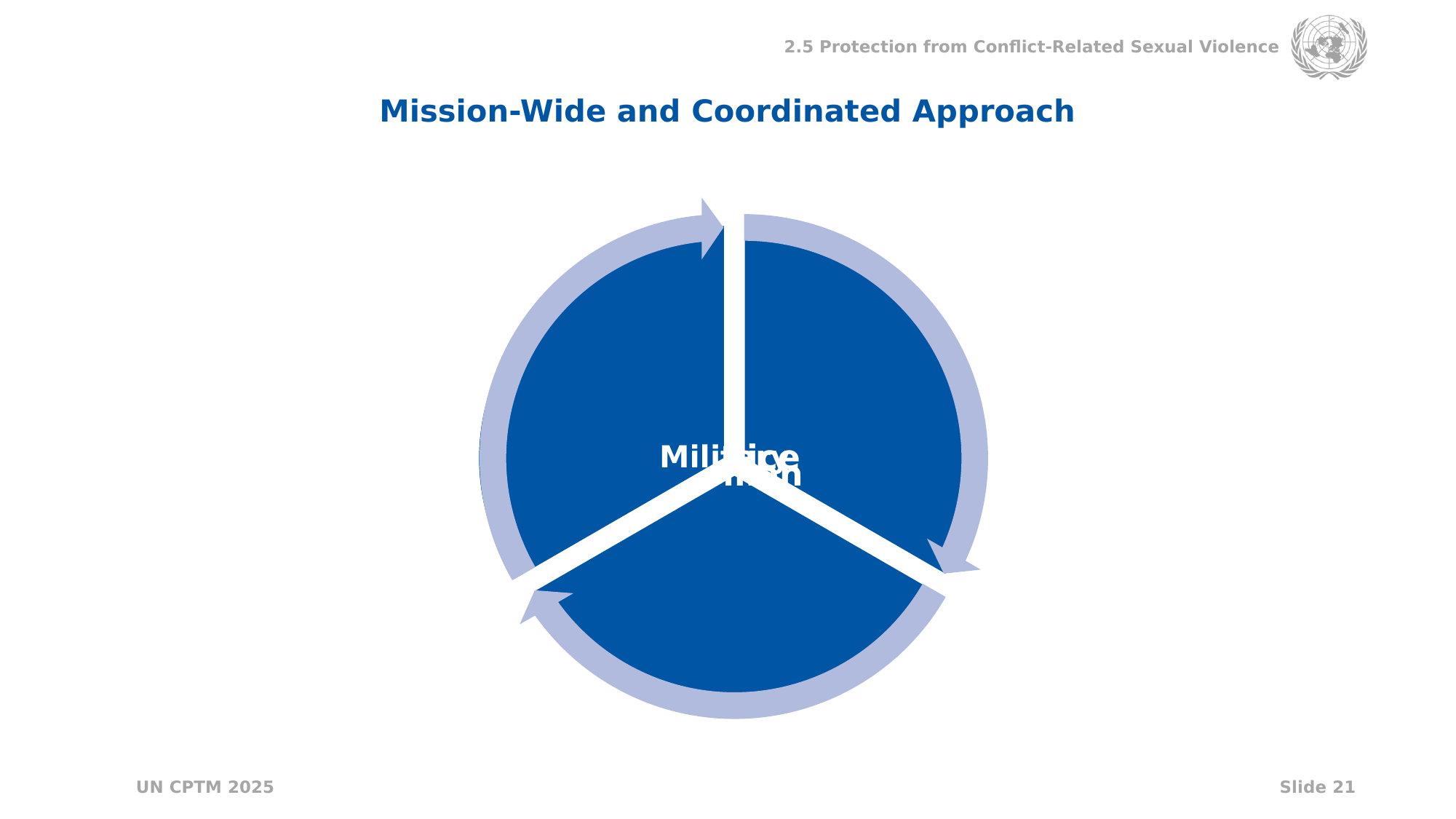

Mission-Wide and Coordinated Approach
Police
Civilian
Military